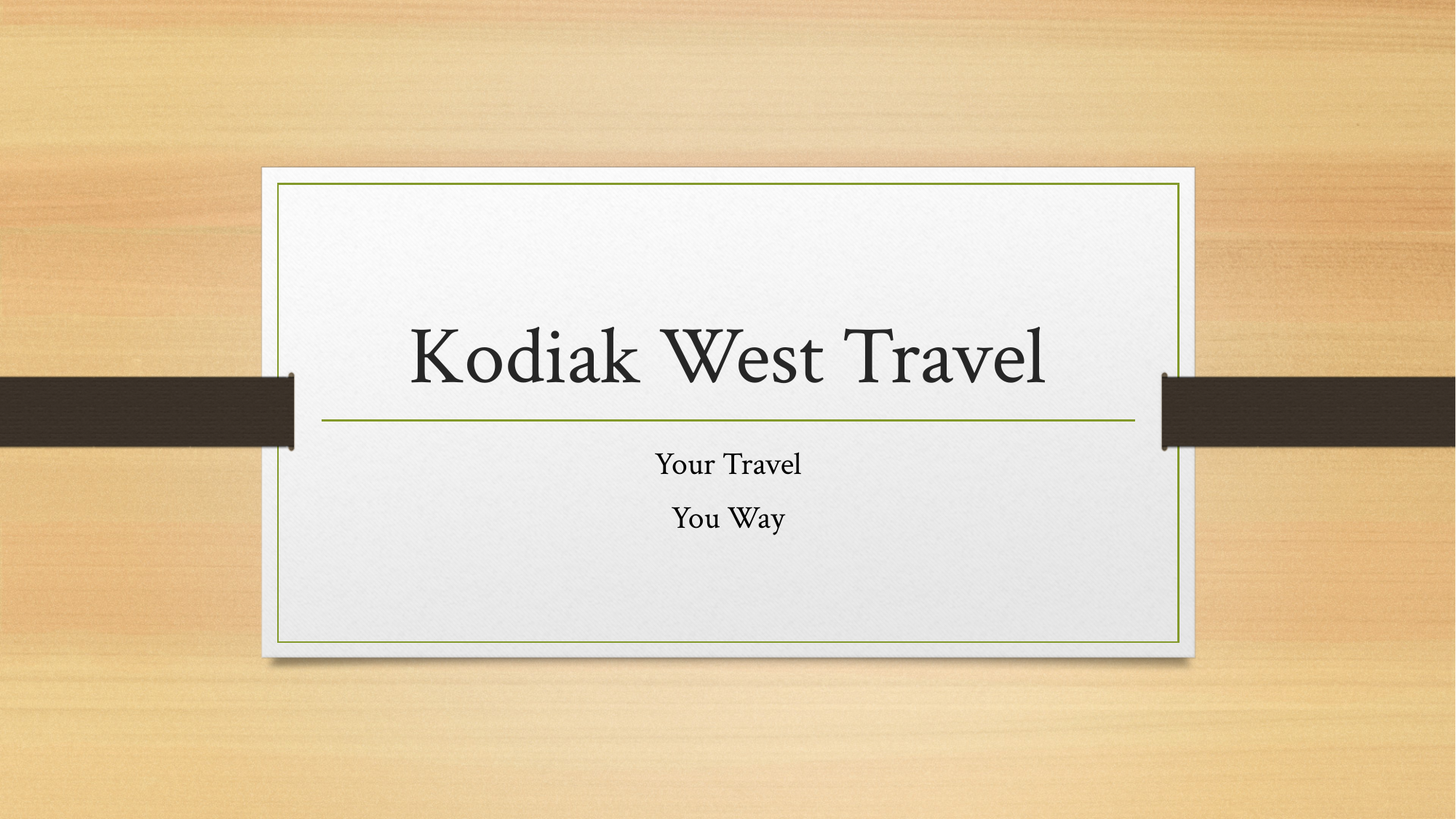

# Kodiak West Travel
Your Travel
You Way